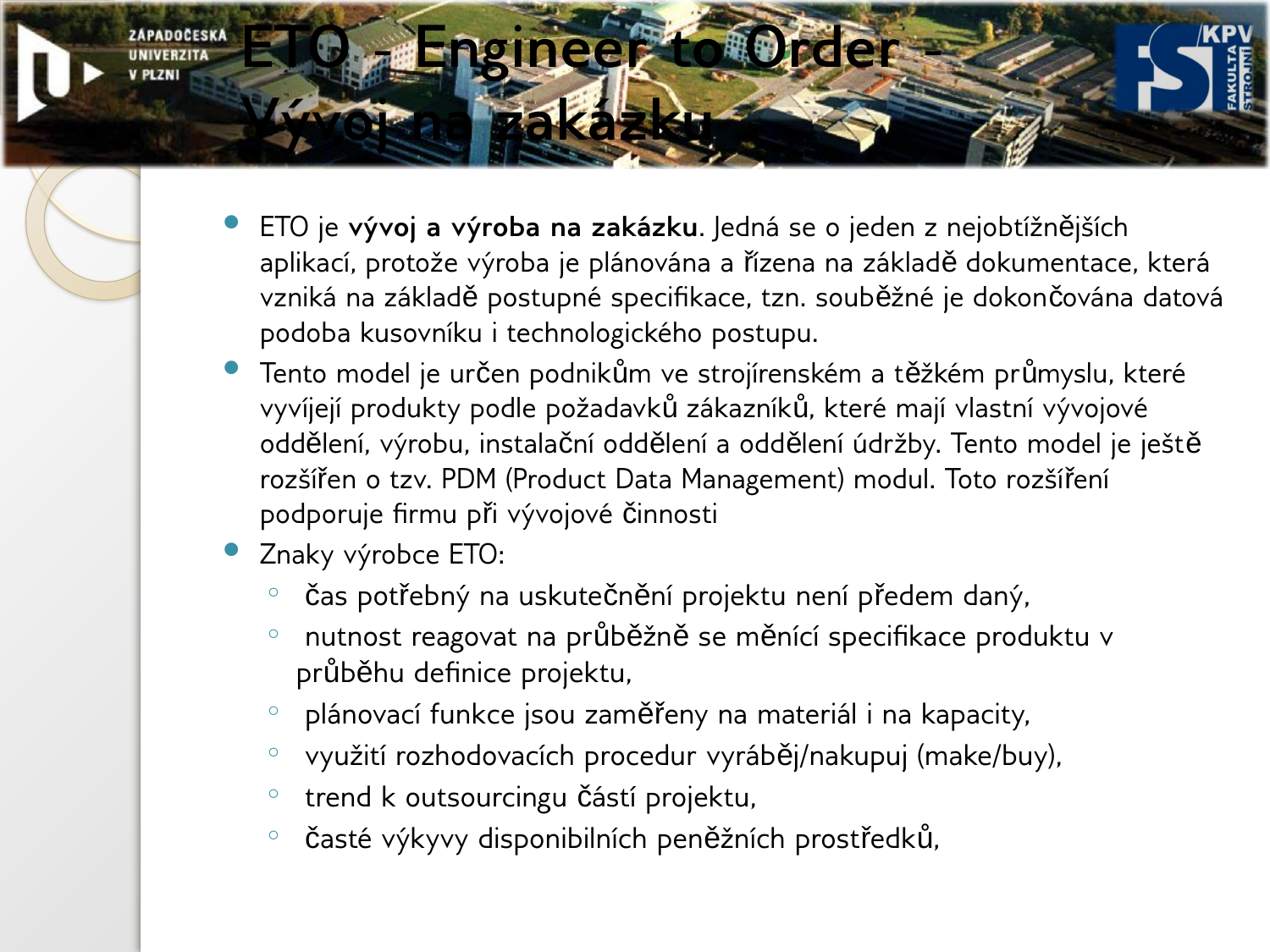

# ETO - Engineer to Order - Vývoj na zakázku
ETO je vývoj a výroba na zakázku. Jedná se o jeden z nejobtížnějších aplikací, protože výroba je plánována a řízena na základě dokumentace, která vzniká na základě postupné specifikace, tzn. souběžné je dokončována datová podoba kusovníku i technologického postupu.
Tento model je určen podnikům ve strojírenském a těžkém průmyslu, které vyvíjejí produkty podle požadavků zákazníků, které mají vlastní vývojové oddělení, výrobu, instalační oddělení a oddělení údržby. Tento model je ještě rozšířen o tzv. PDM (Product Data Management) modul. Toto rozšíření podporuje firmu při vývojové činnosti
Znaky výrobce ETO:
 čas potřebný na uskutečnění projektu není předem daný,
 nutnost reagovat na průběžně se měnící specifikace produktu v průběhu definice projektu,
 plánovací funkce jsou zaměřeny na materiál i na kapacity,
 využití rozhodovacích procedur vyráběj/nakupuj (make/buy),
 trend k outsourcingu částí projektu,
 časté výkyvy disponibilních peněžních prostředků,